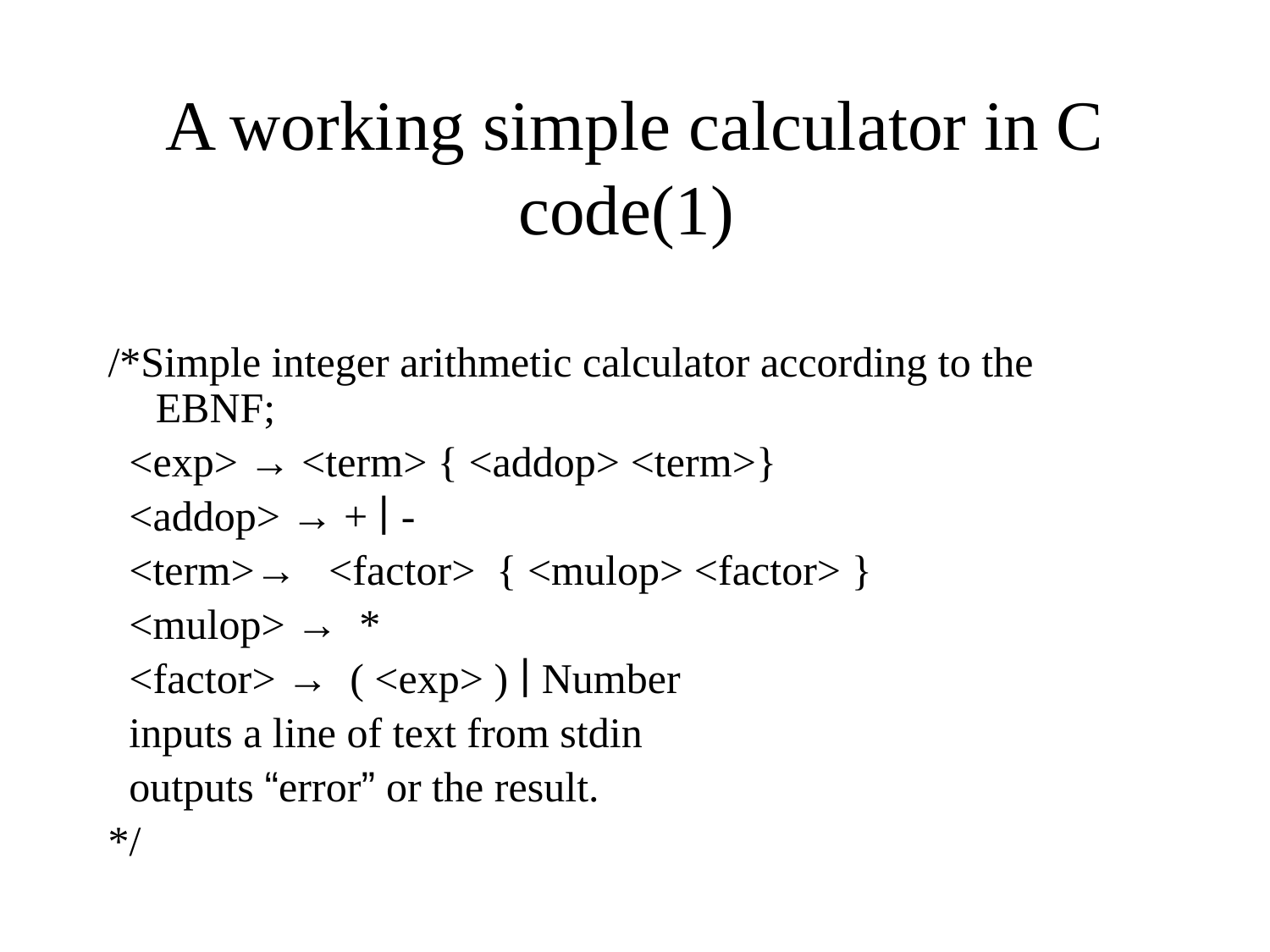

# A working simple calculator in C code(1)

/*Simple integer arithmetic calculator according to the EBNF;
  <exp> → <term> { <addop> <term>}
  <addop> → + ∣ -
  <term>→   <factor>  { <mulop> <factor> }
  <mulop> →  *
  <factor> →  ( <exp> ) ∣ Number
  inputs a line of text from stdin
  outputs “error” or the result.
*/